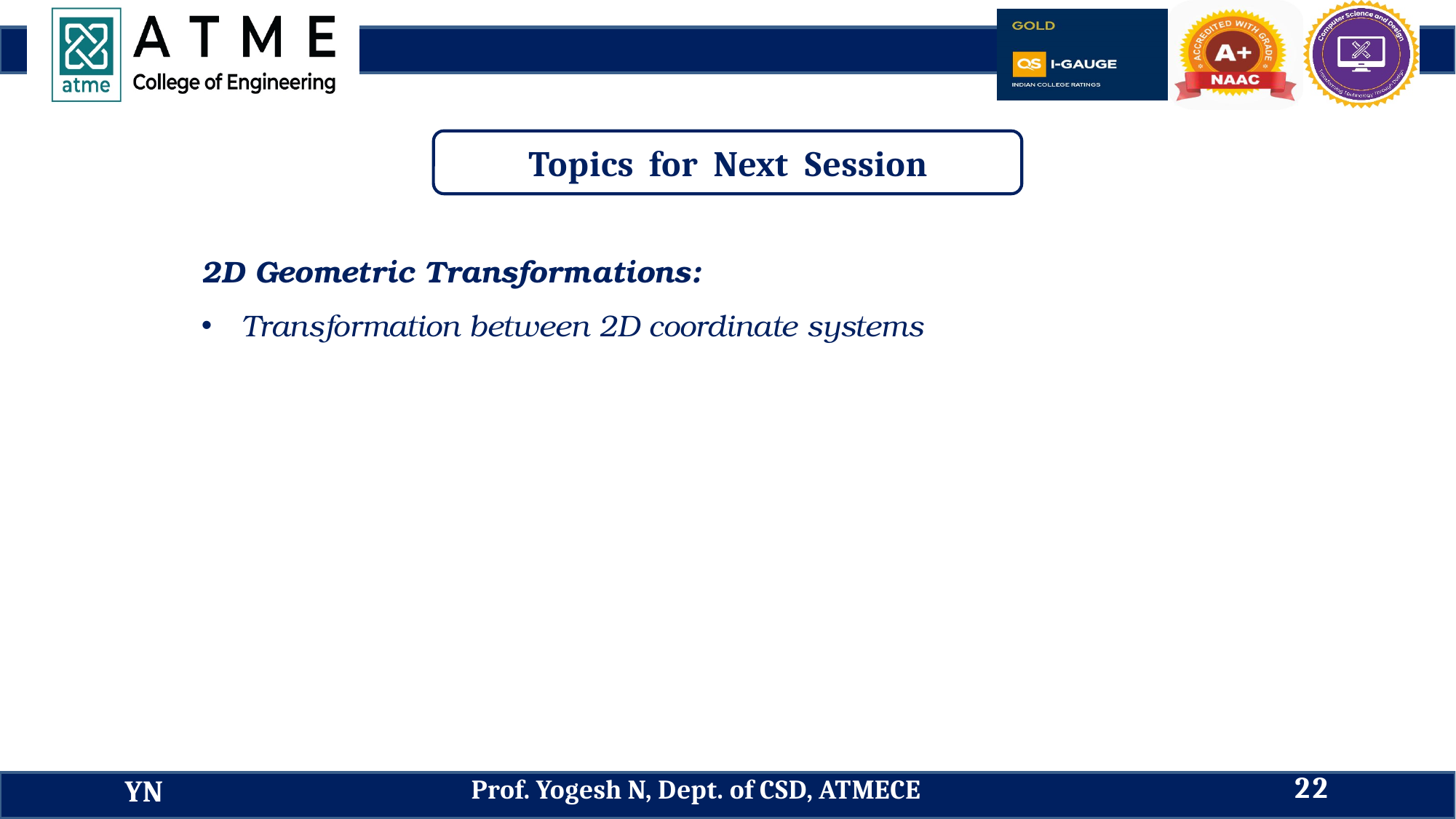

Topics  for  Next  Session
2D Geometric Transformations:
Transformation between 2D coordinate systems
22
Prof. Yogesh N, Dept. of CSD, ATMECE
YN